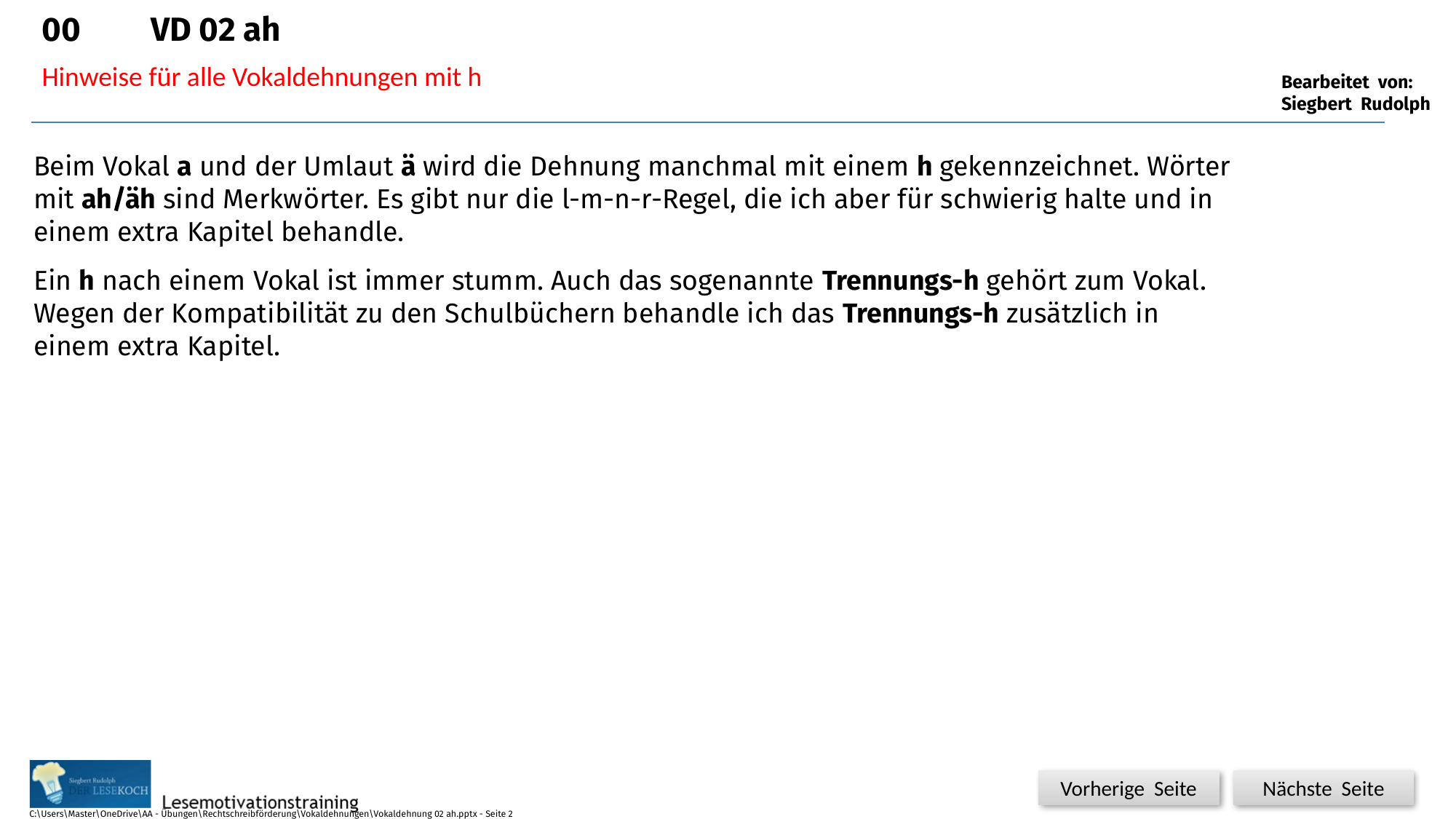

00	VD 02 ah
2
Hinweise für alle Vokaldehnungen mit h
Beim Vokal a und der Umlaut ä wird die Dehnung manchmal mit einem h gekennzeichnet. Wörter mit ah/äh sind Merkwörter. Es gibt nur die l-m-n-r-Regel, die ich aber für schwierig halte und in einem extra Kapitel behandle.

Ein h nach einem Vokal ist immer stumm. Auch das sogenannte Trennungs-h gehört zum Vokal. Wegen der Kompatibilität zu den Schulbüchern behandle ich das Trennungs-h zusätzlich in einem extra Kapitel.

C:\Users\Master\OneDrive\AA - Übungen\Rechtschreibförderung\Vokaldehnungen\Vokaldehnung 02 ah.pptx - Seite 2